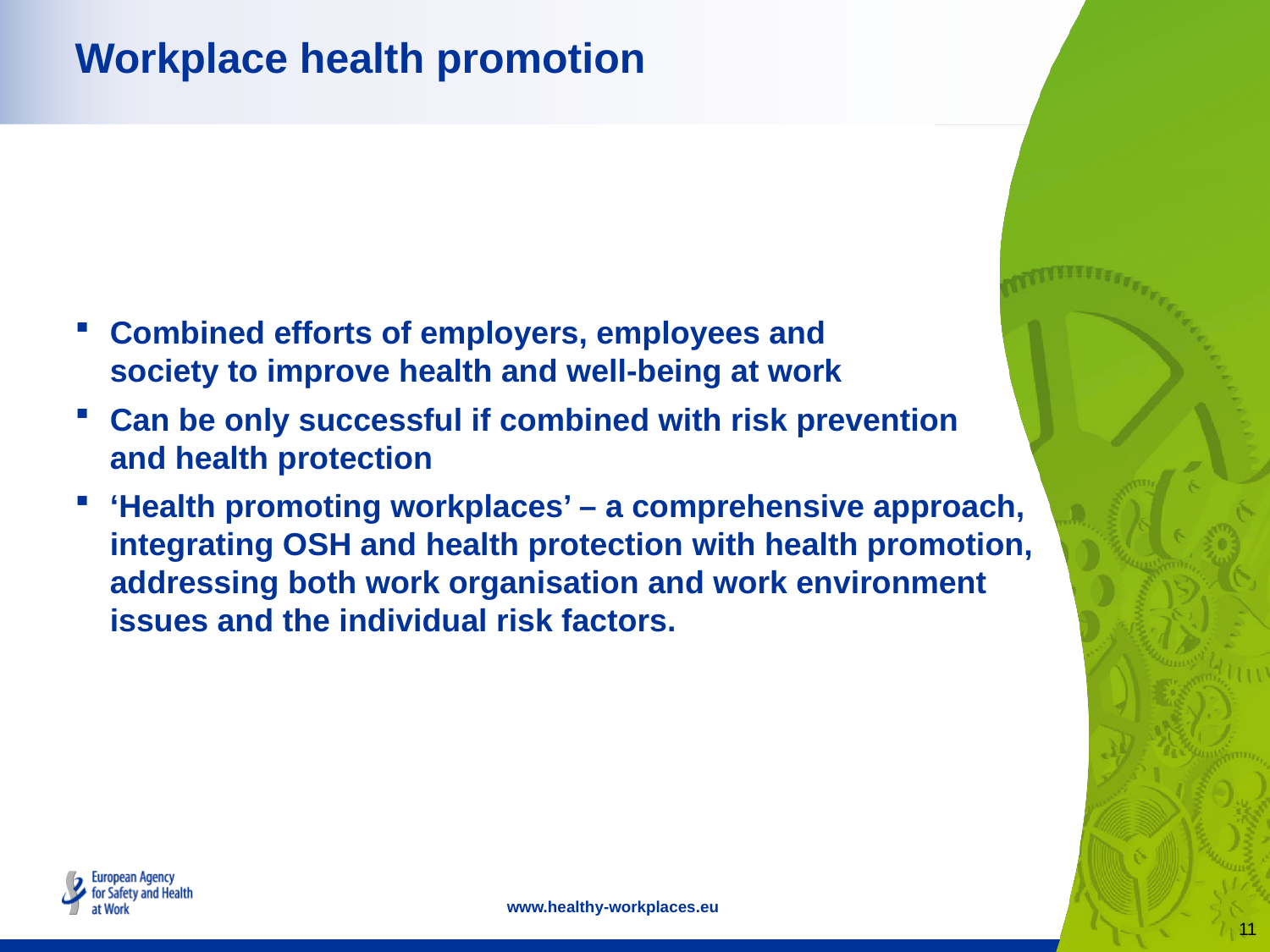

Workplace health promotion
Combined efforts of employers, employees and
society to improve health and well-being at work
Can be only successful if combined with risk prevention
and health protection
‘Health promoting workplaces’ – a comprehensive approach, integrating OSH and health protection with health promotion, addressing both work organisation and work environment
issues and the individual risk factors.